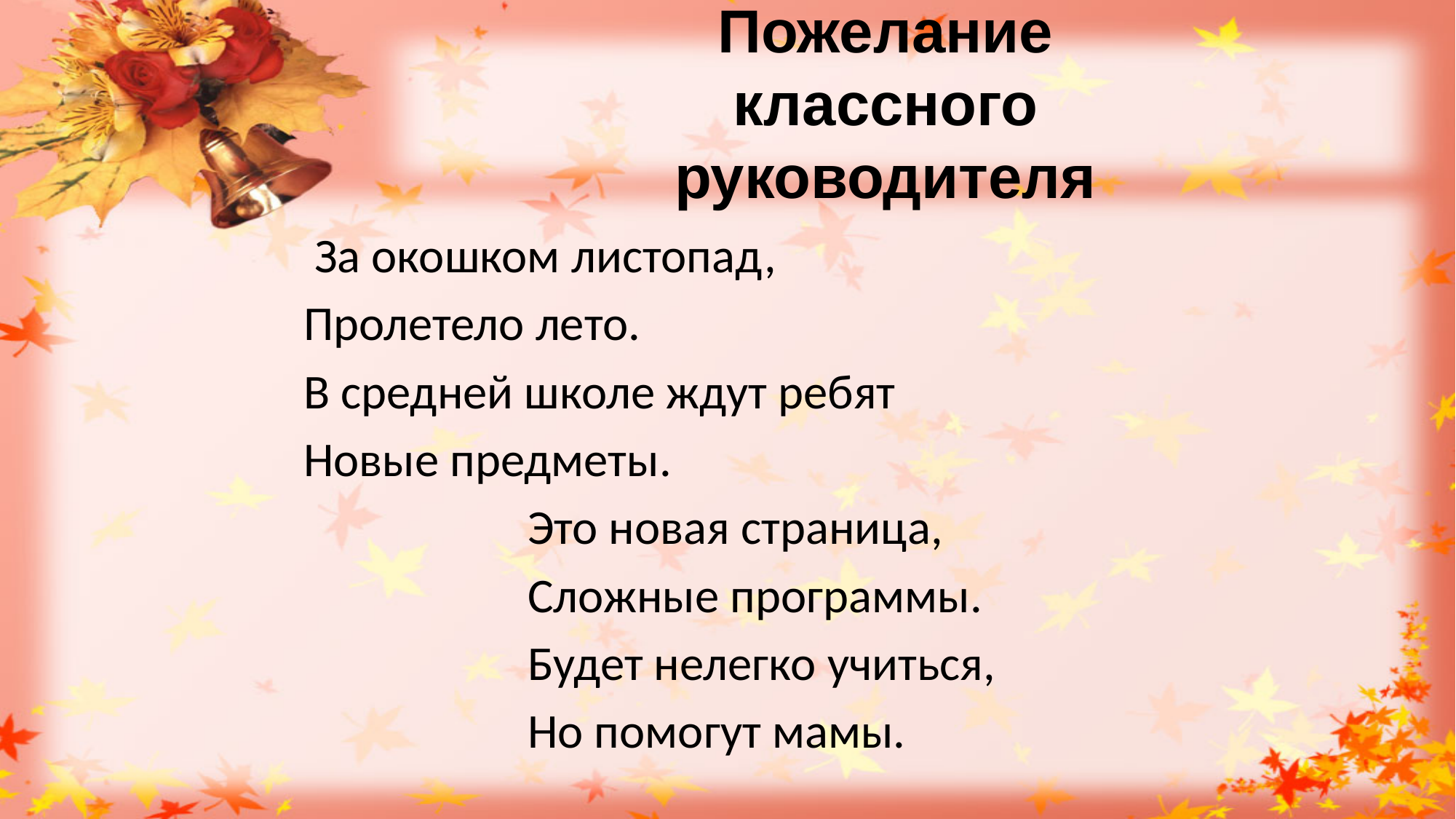

# Пожелание классного  руководителя
 За окошком листопад,
Пролетело лето.
В средней школе ждут ребят
Новые предметы.
Это новая страница,
Сложные программы.
Будет нелегко учиться,
Но помогут мамы.